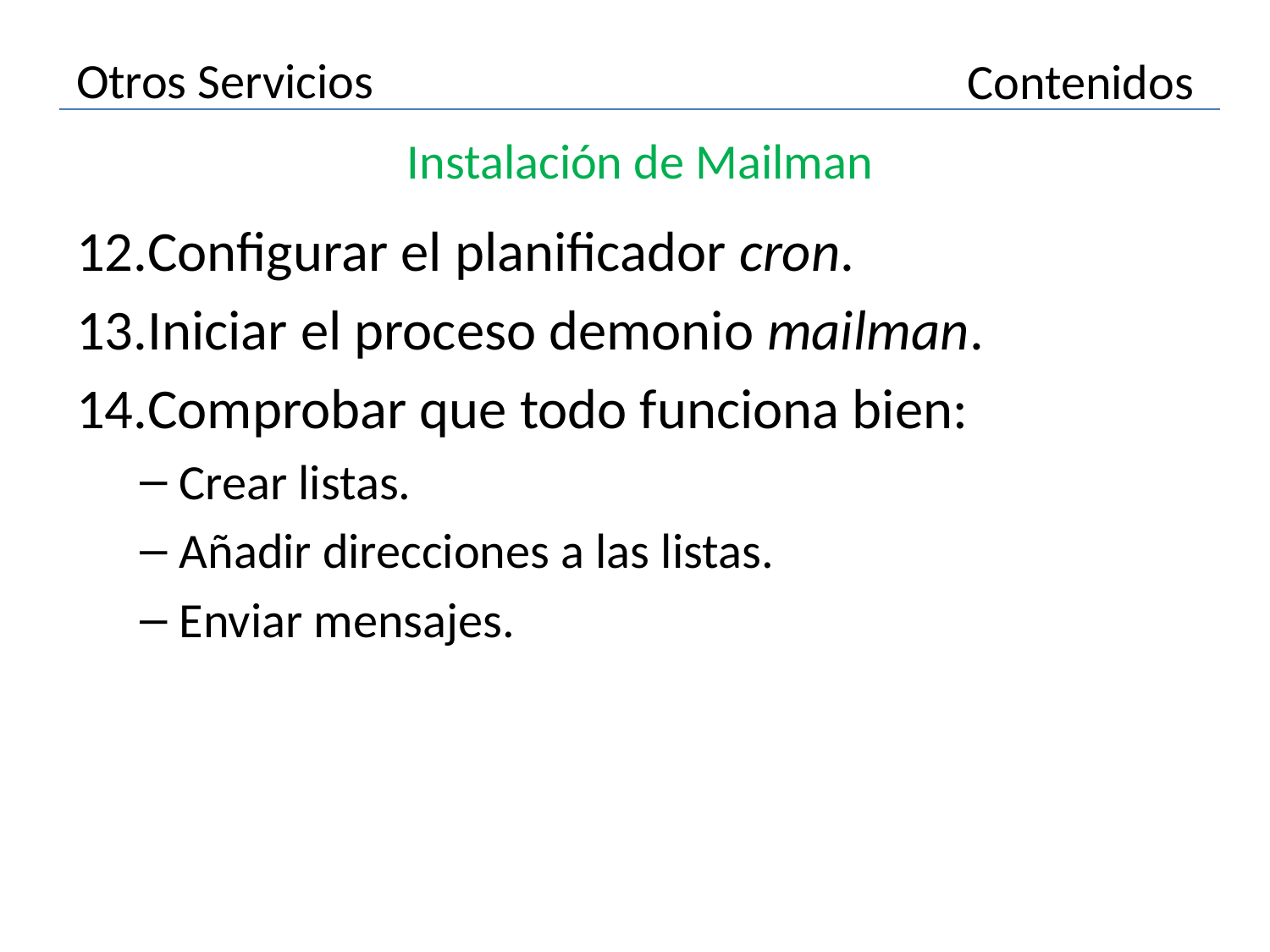

# Otros Servicios
Contenidos
Instalación de Mailman
Configurar el planificador cron.
Iniciar el proceso demonio mailman.
Comprobar que todo funciona bien:
Crear listas.
Añadir direcciones a las listas.
Enviar mensajes.